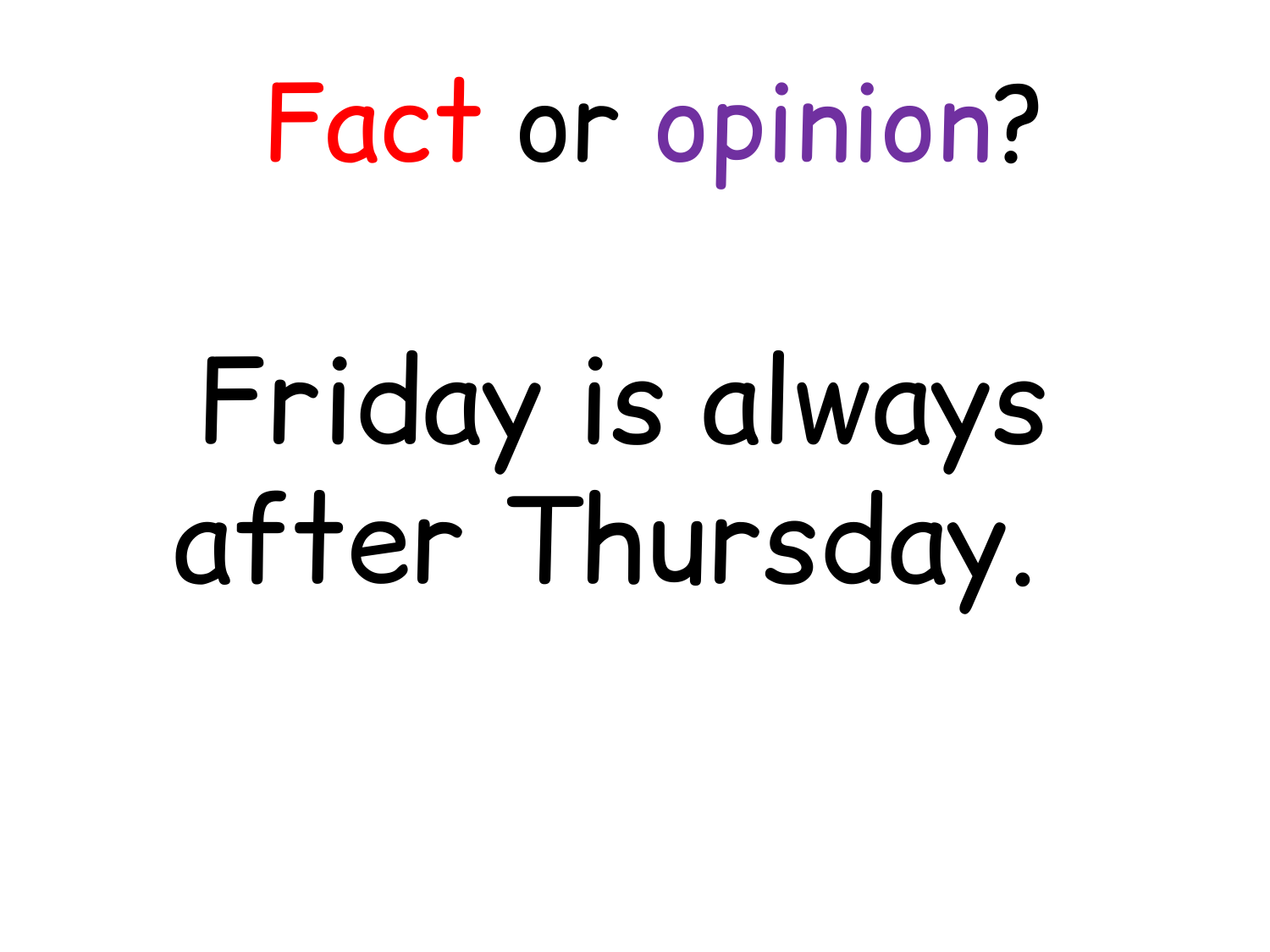

Fact or opinion?
# Friday is always after Thursday.